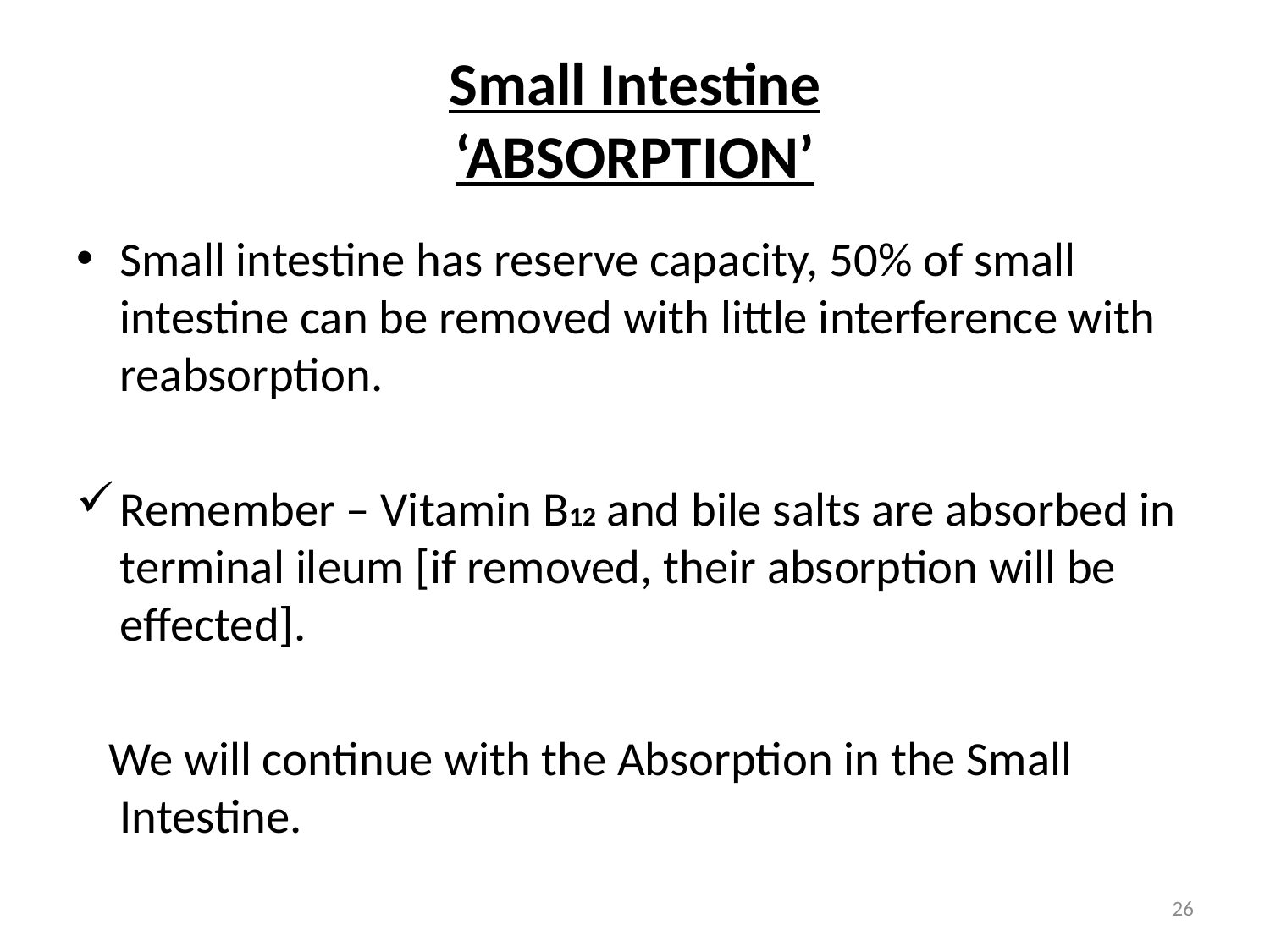

# Small Intestine ‘ABSORPTION’
Small intestine has reserve capacity, 50% of small intestine can be removed with little interference with reabsorption.

Remember – Vitamin B12 and bile salts are absorbed in terminal ileum [if removed, their absorption will be effected].

   We will continue with the Absorption in the Small Intestine.
26